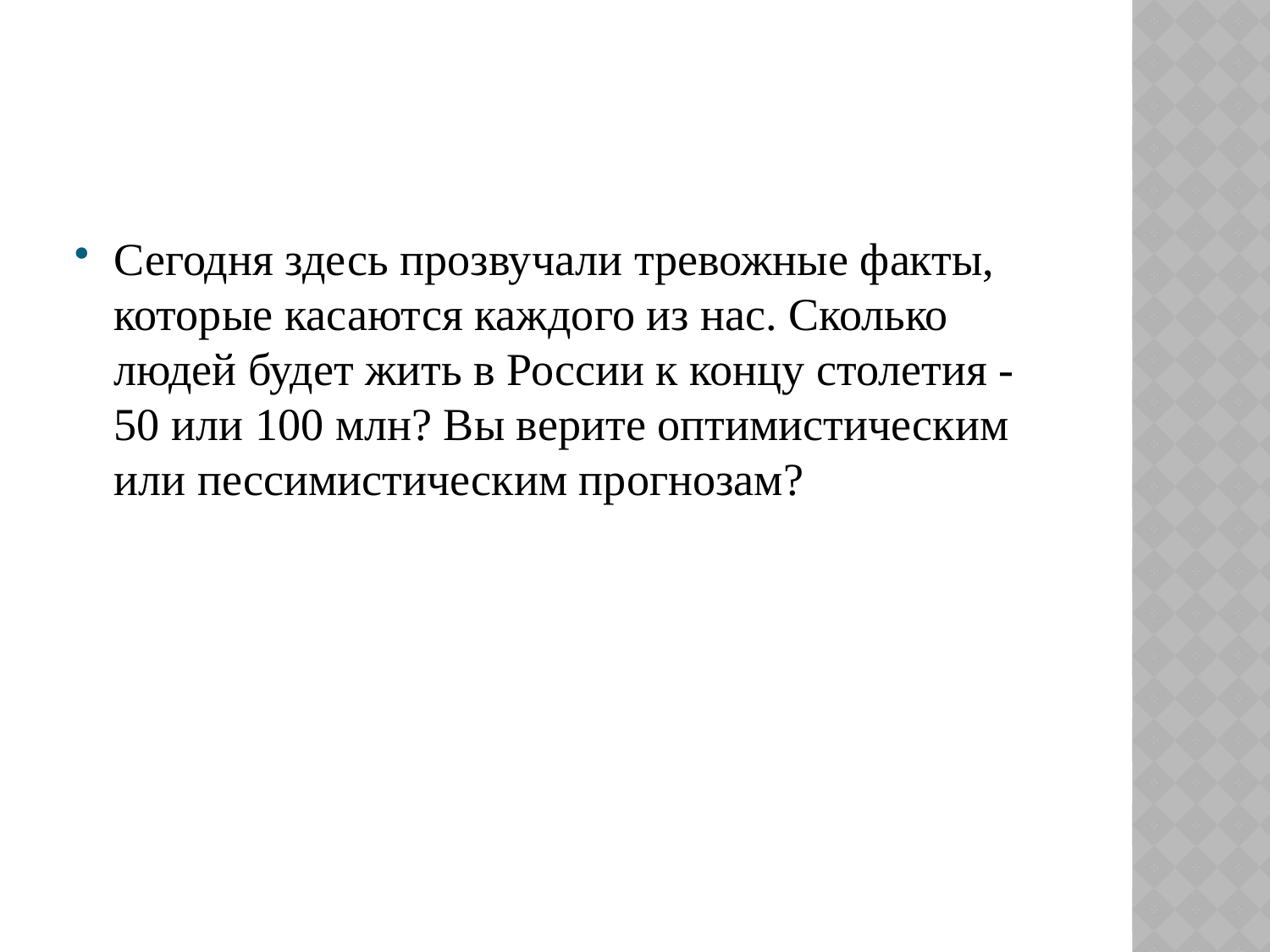

Сегодня здесь прозвучали тревожные факты, которые касаются каждого из нас. Сколько людей будет жить в России к концу столетия - 50 или 100 млн? Вы верите оптимистическим или пессимистическим прогнозам?